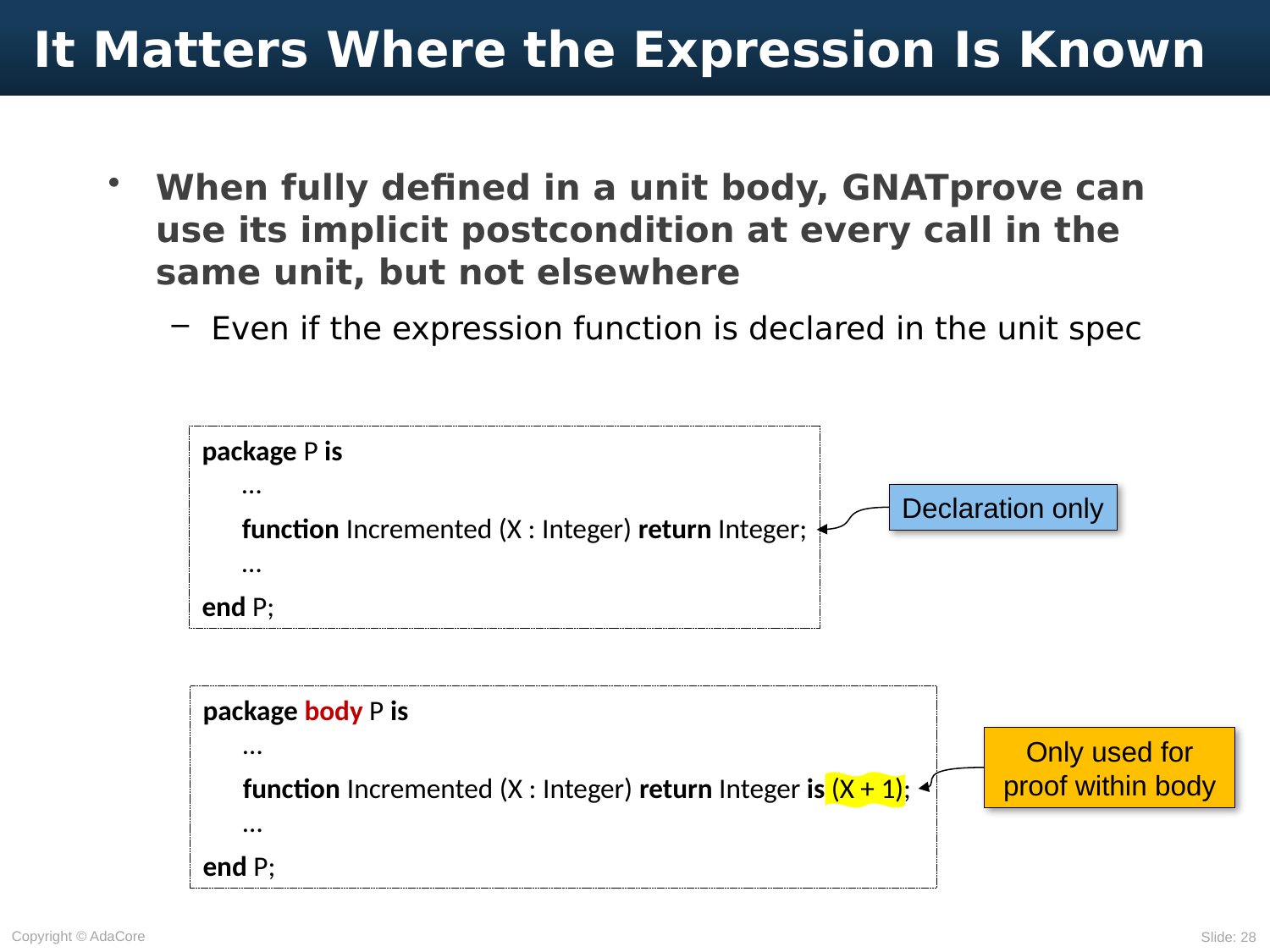

# It Matters Where the Expression Is Known
When fully deﬁned in a unit body, GNATprove can use its implicit postcondition at every call in the same unit, but not elsewhere
Even if the expression function is declared in the unit spec

package P is
	…
	function Incremented (X : Integer) return Integer;
	…
end P;
Declaration only

package body P is
	…
	function Incremented (X : Integer) return Integer is (X + 1);
	…
end P;
Only used for proof within body